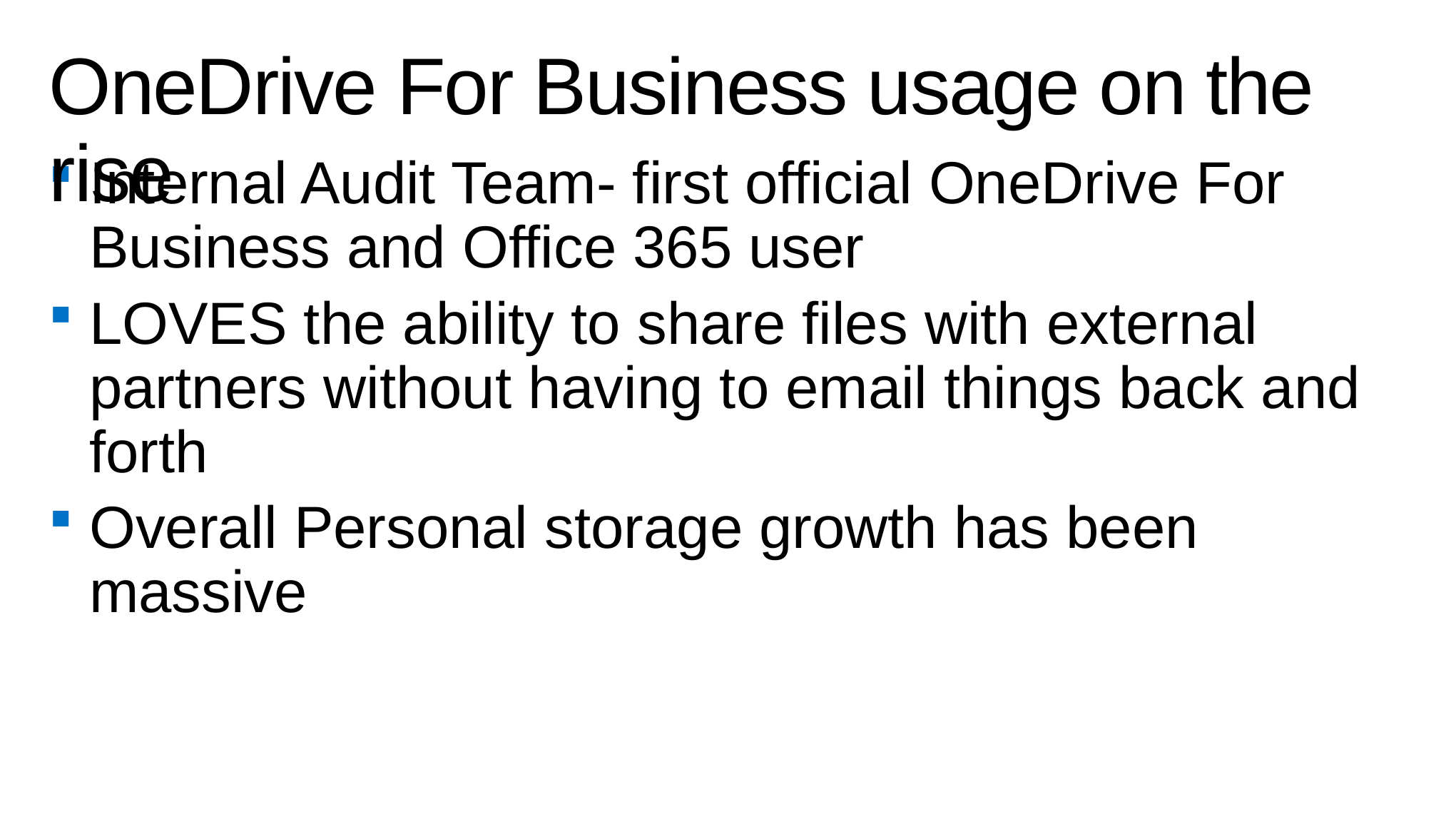

# OneDrive For Business usage on the rise
Internal Audit Team- first official OneDrive For Business and Office 365 user
LOVES the ability to share files with external partners without having to email things back and forth
Overall Personal storage growth has been massive